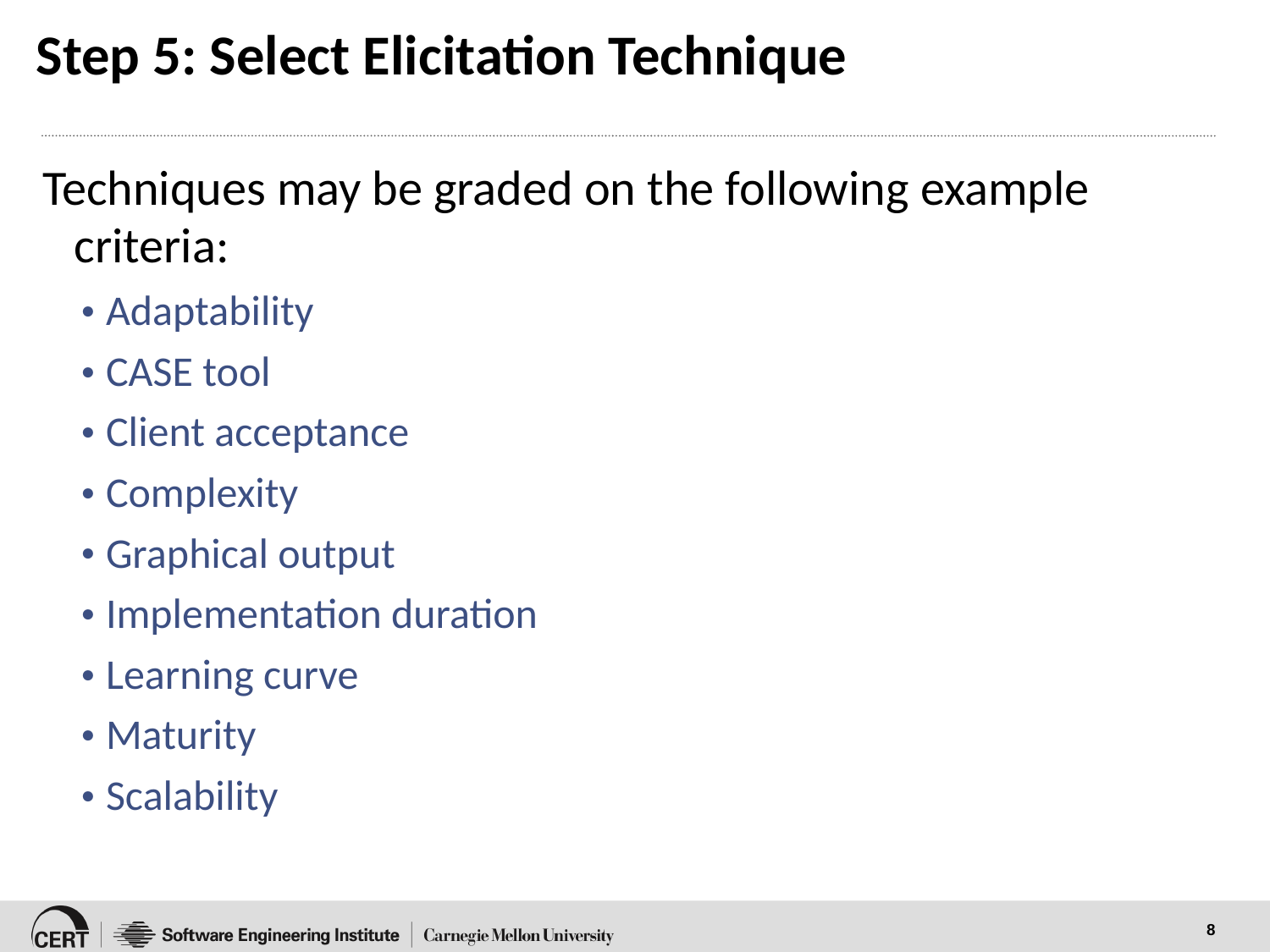

# Step 5: Select Elicitation Technique

Techniques may be graded on the following example criteria:
Adaptability
CASE tool
Client acceptance
Complexity
Graphical output
Implementation duration
Learning curve
Maturity
Scalability